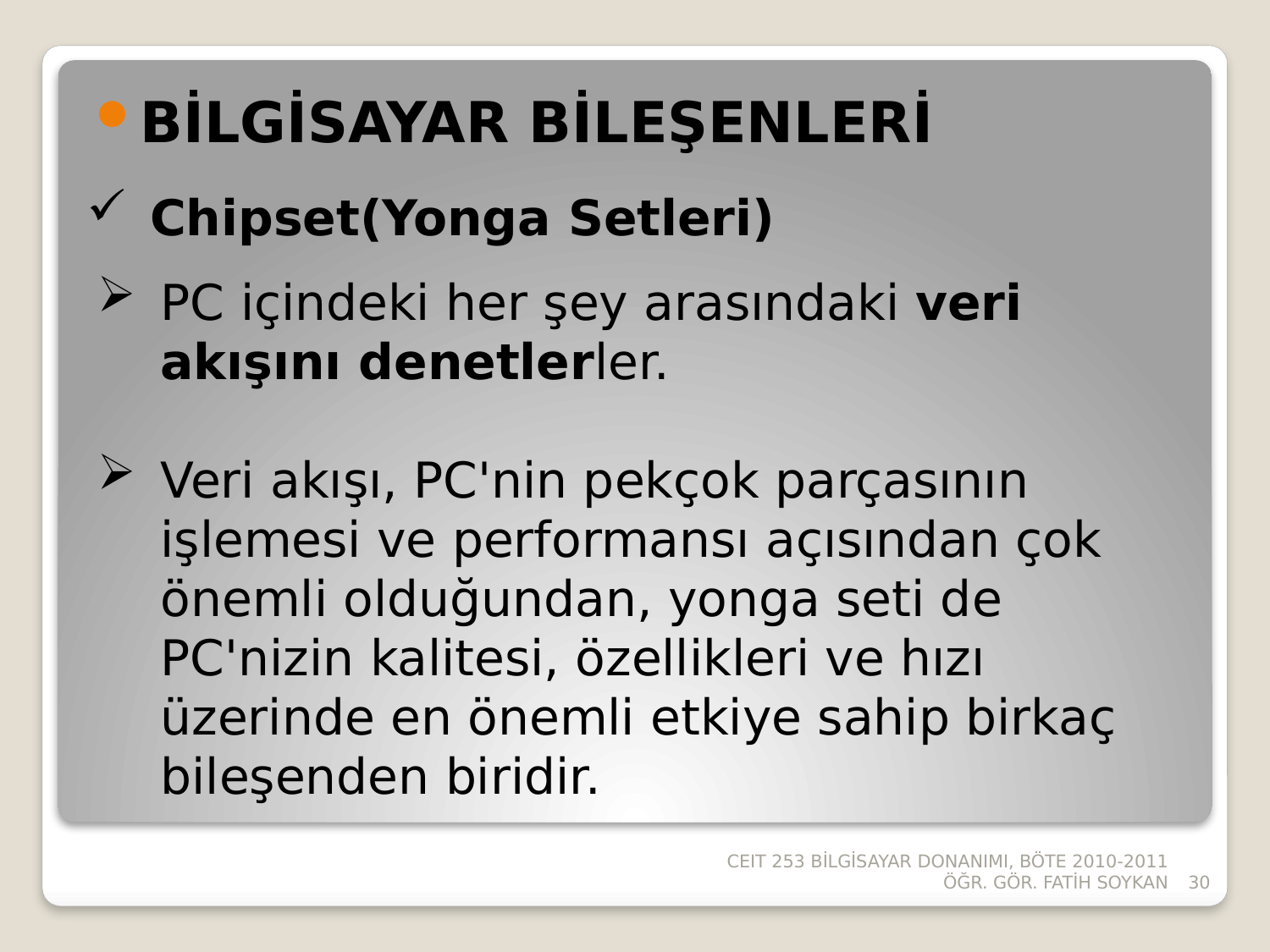

BİLGİSAYAR BİLEŞENLERİ

Chipset(Yonga Setleri)
PC içindeki her şey arasındaki veri akışını denetlerler.

Veri akışı, PC'nin pekçok parçasının işlemesi ve performansı açısından çok önemli olduğundan, yonga seti de PC'nizin kalitesi, özellikleri ve hızı üzerinde en önemli etkiye sahip birkaç bileşenden biridir.
CEIT 253 BİLGİSAYAR DONANIMI, BÖTE 2010-2011 ÖĞR. GÖR. FATİH SOYKAN
30